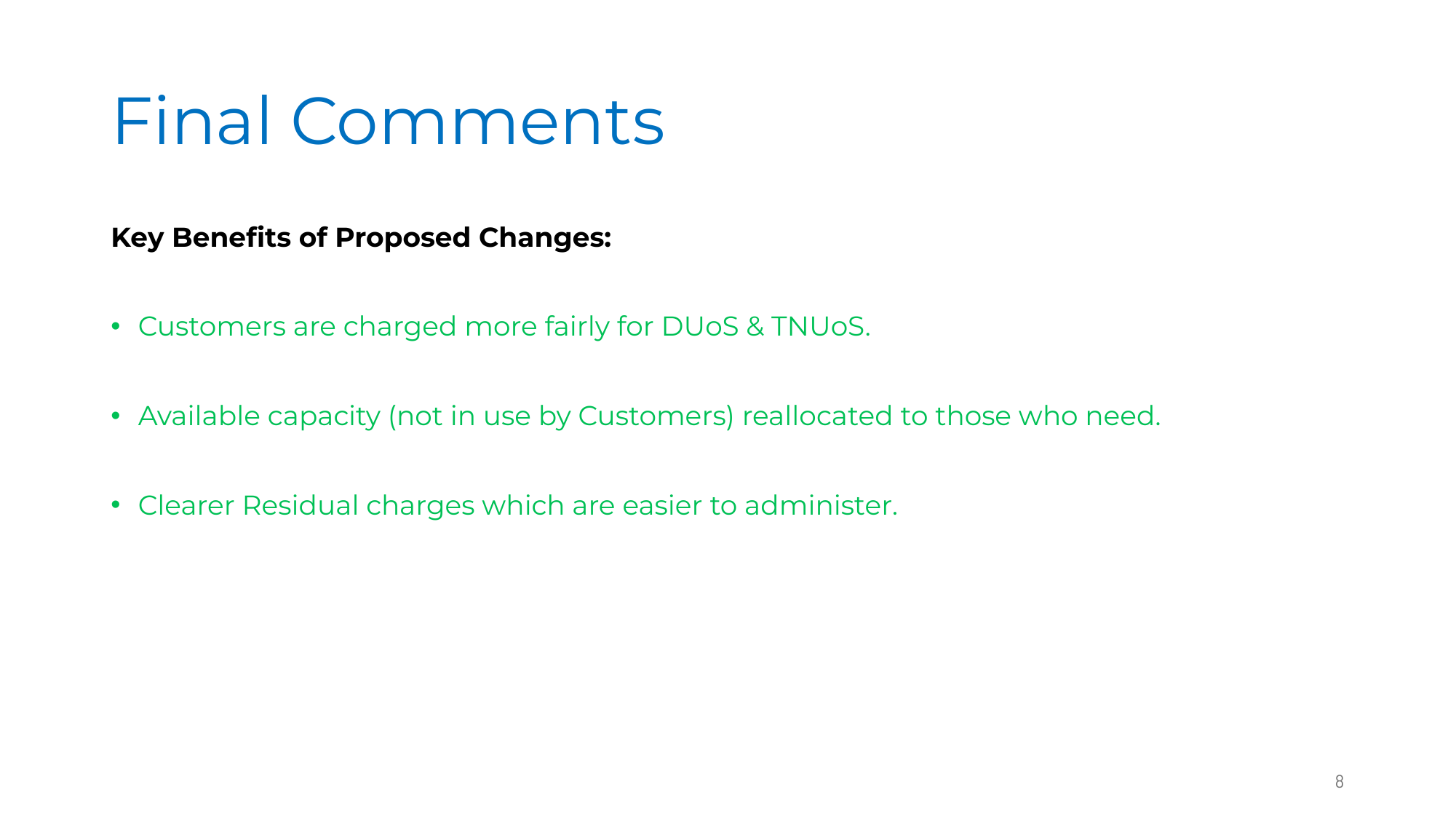

# Final Comments
Key Benefits of Proposed Changes:

Customers are charged more fairly for DUoS & TNUoS.

Available capacity (not in use by Customers) reallocated to those who need.

Clearer Residual charges which are easier to administer.

8